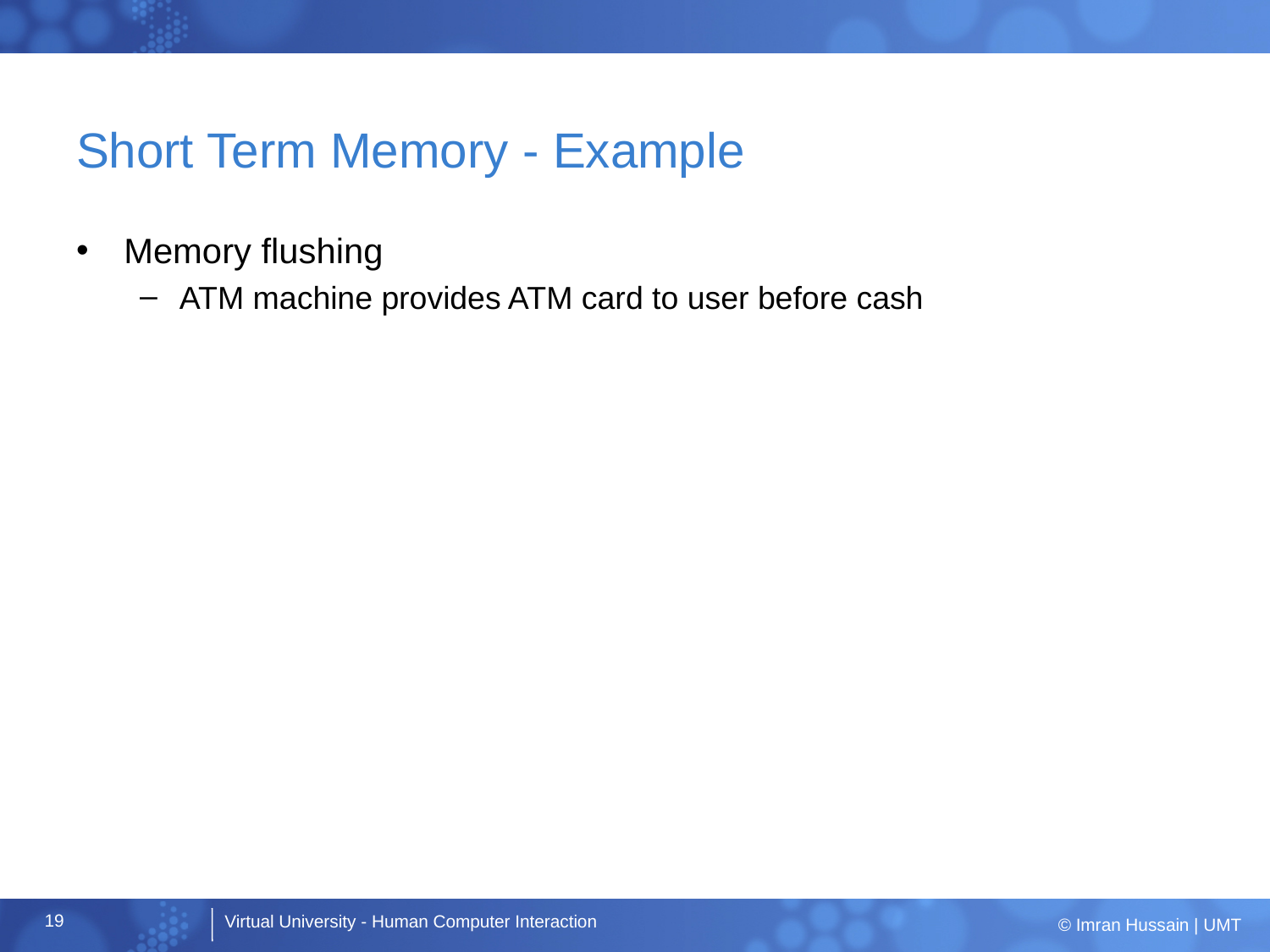

# Short Term Memory - Example
Memory flushing
ATM machine provides ATM card to user before cash